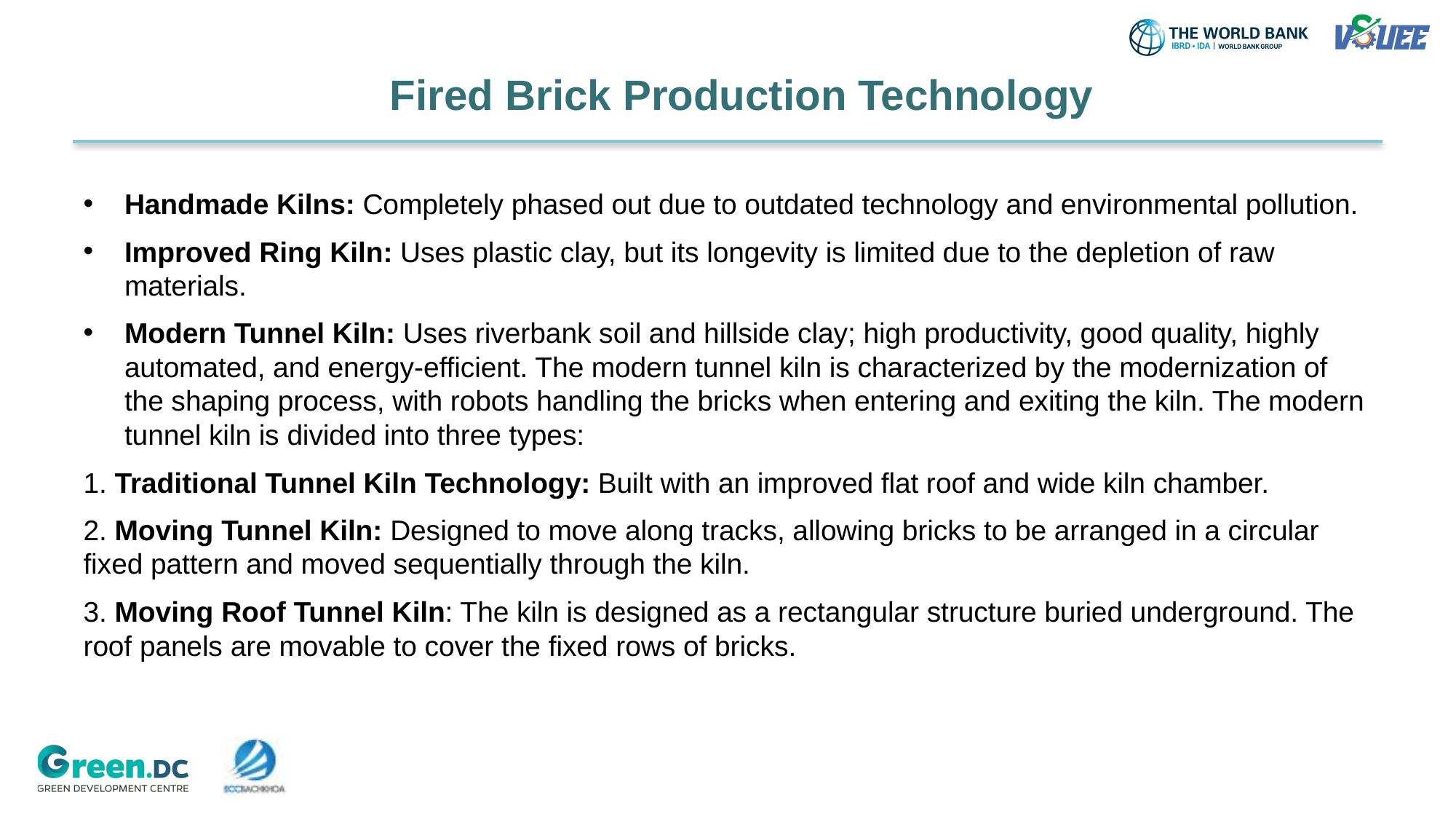

# Fired Brick Production Technology
Handmade Kilns: Completely phased out due to outdated technology and environmental pollution.
Improved Ring Kiln: Uses plastic clay, but its longevity is limited due to the depletion of raw materials.
Modern Tunnel Kiln: Uses riverbank soil and hillside clay; high productivity, good quality, highly automated, and energy-efficient. The modern tunnel kiln is characterized by the modernization of the shaping process, with robots handling the bricks when entering and exiting the kiln. The modern tunnel kiln is divided into three types:
1. Traditional Tunnel Kiln Technology: Built with an improved flat roof and wide kiln chamber.
2. Moving Tunnel Kiln: Designed to move along tracks, allowing bricks to be arranged in a circular fixed pattern and moved sequentially through the kiln.
3. Moving Roof Tunnel Kiln: The kiln is designed as a rectangular structure buried underground. The roof panels are movable to cover the fixed rows of bricks.